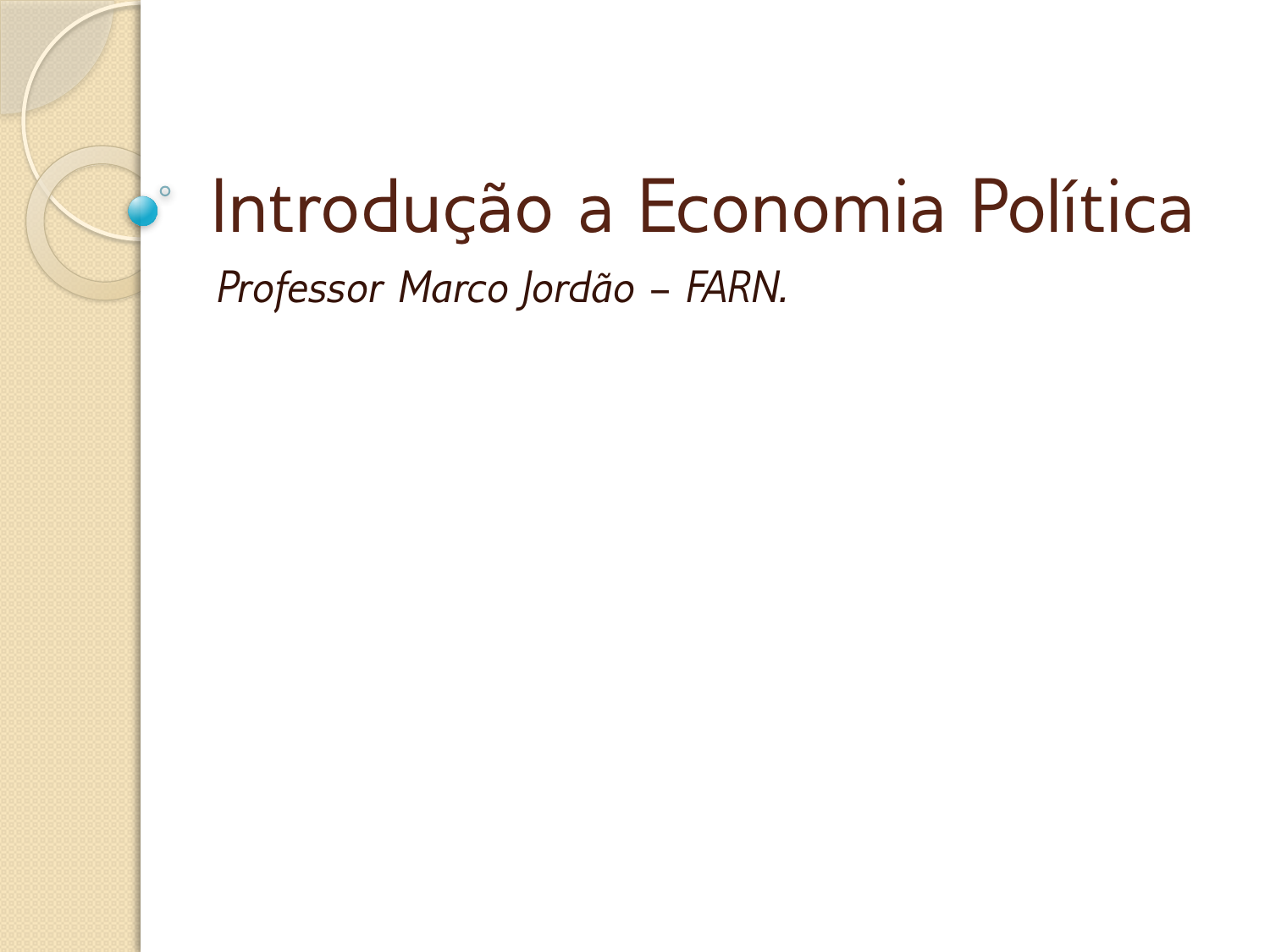

# Introdução a Economia Política
Professor Marco Jordão – FARN.